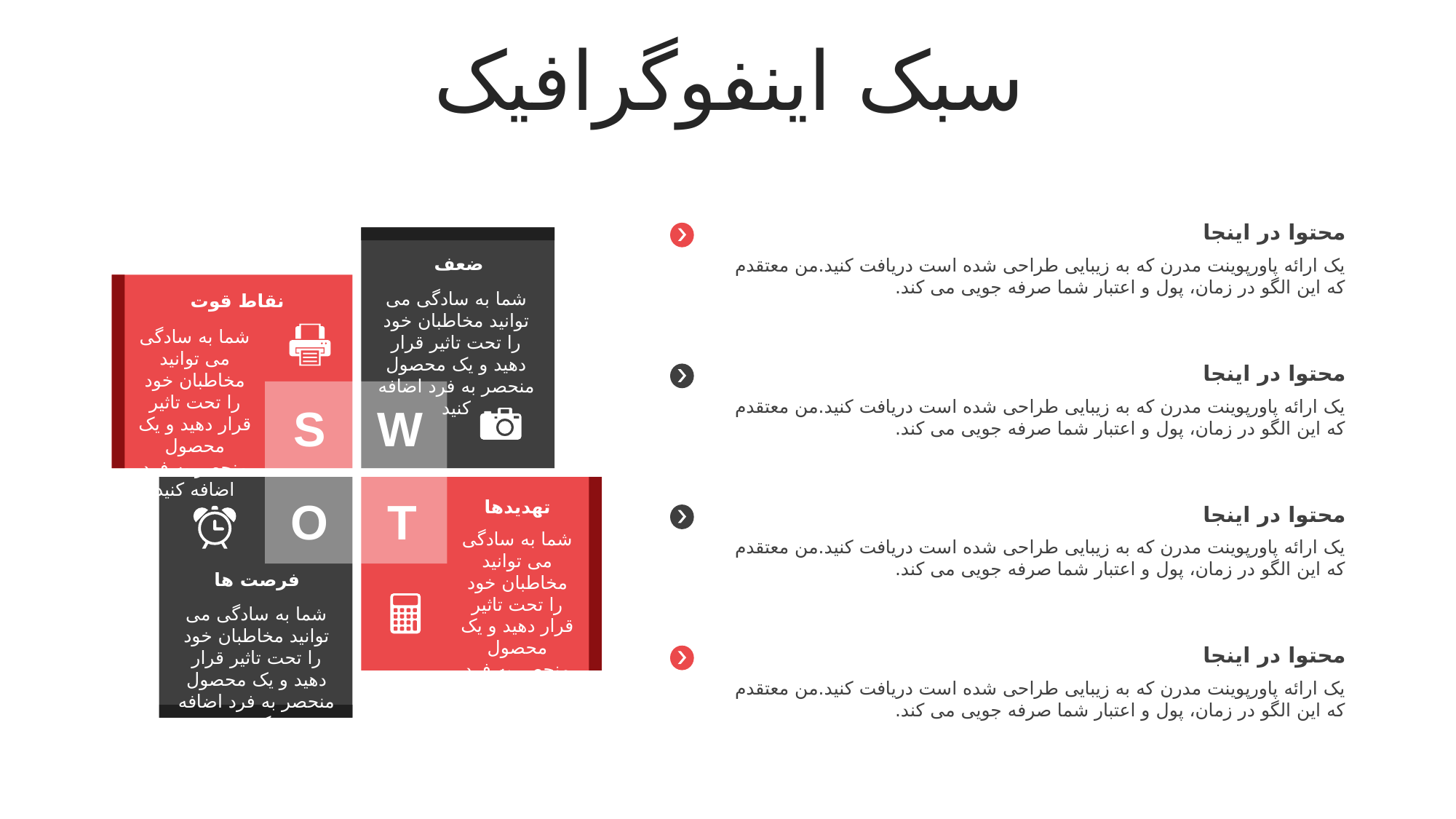

سبک اینفوگرافیک
محتوا در اینجا
یک ارائه پاورپوینت مدرن که به زیبایی طراحی شده است دریافت کنید.من معتقدم که این الگو در زمان، پول و اعتبار شما صرفه جویی می کند.

ضعف

شما به سادگی می توانید مخاطبان خود را تحت تاثیر قرار دهید و یک محصول منحصر به فرد اضافه کنید
نقاط قوت
شما به سادگی می توانید مخاطبان خود را تحت تاثیر قرار دهید و یک محصول منحصر به فرد اضافه کنید

محتوا در اینجا
یک ارائه پاورپوینت مدرن که به زیبایی طراحی شده است دریافت کنید.من معتقدم که این الگو در زمان، پول و اعتبار شما صرفه جویی می کند.

S
W

O
T
تهدیدها
محتوا در اینجا
یک ارائه پاورپوینت مدرن که به زیبایی طراحی شده است دریافت کنید.من معتقدم که این الگو در زمان، پول و اعتبار شما صرفه جویی می کند.

شما به سادگی می توانید مخاطبان خود را تحت تاثیر قرار دهید و یک محصول منحصر به فرد اضافه کنید
فرصت ها

شما به سادگی می توانید مخاطبان خود را تحت تاثیر قرار دهید و یک محصول منحصر به فرد اضافه کنید
محتوا در اینجا
یک ارائه پاورپوینت مدرن که به زیبایی طراحی شده است دریافت کنید.من معتقدم که این الگو در زمان، پول و اعتبار شما صرفه جویی می کند.